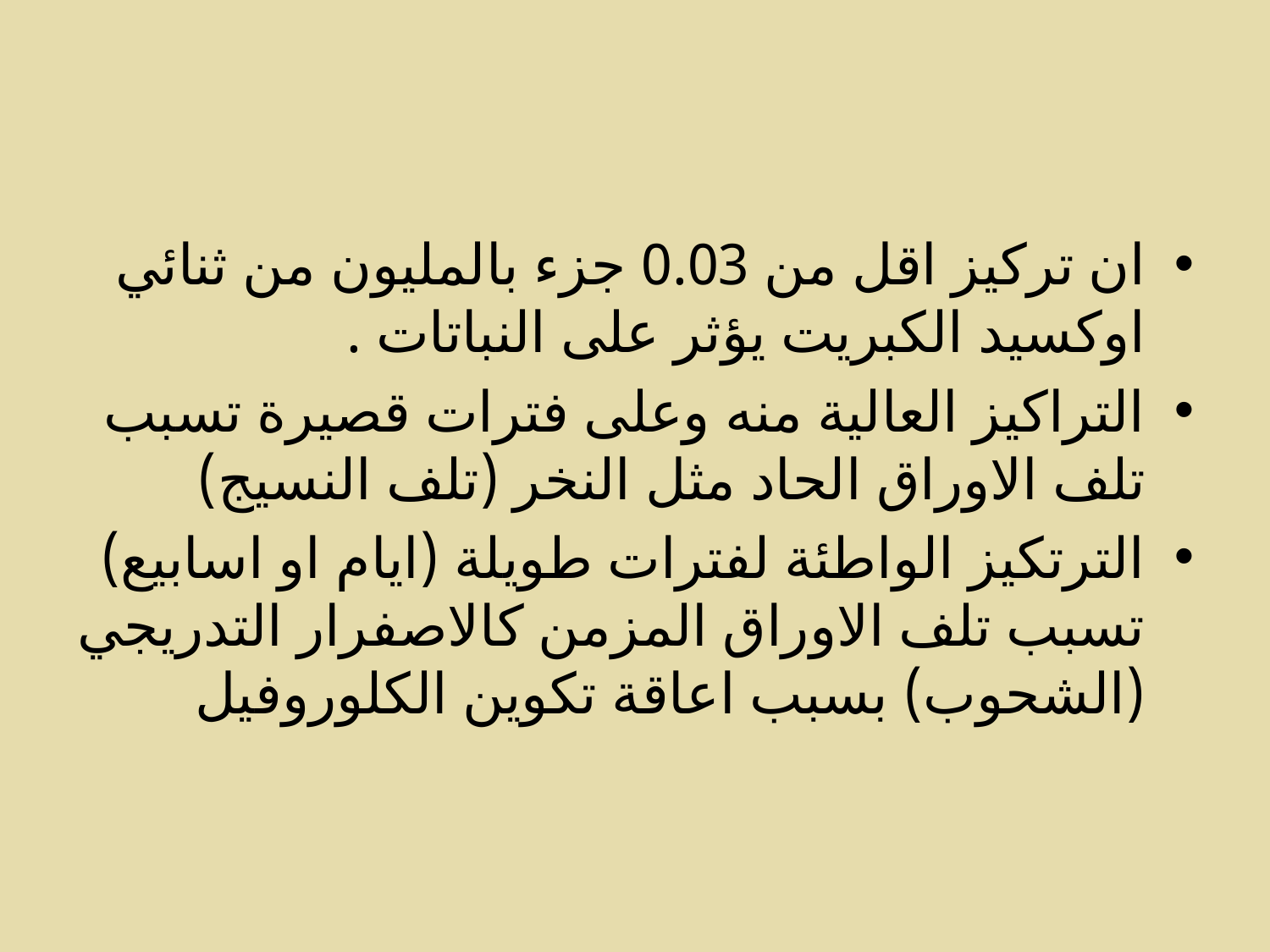

#
ان تركيز اقل من 0.03 جزء بالمليون من ثنائي اوكسيد الكبريت يؤثر على النباتات .
التراكيز العالية منه وعلى فترات قصيرة تسبب تلف الاوراق الحاد مثل النخر (تلف النسيج)
الترتكيز الواطئة لفترات طويلة (ايام او اسابيع) تسبب تلف الاوراق المزمن كالاصفرار التدريجي (الشحوب) بسبب اعاقة تكوين الكلوروفيل